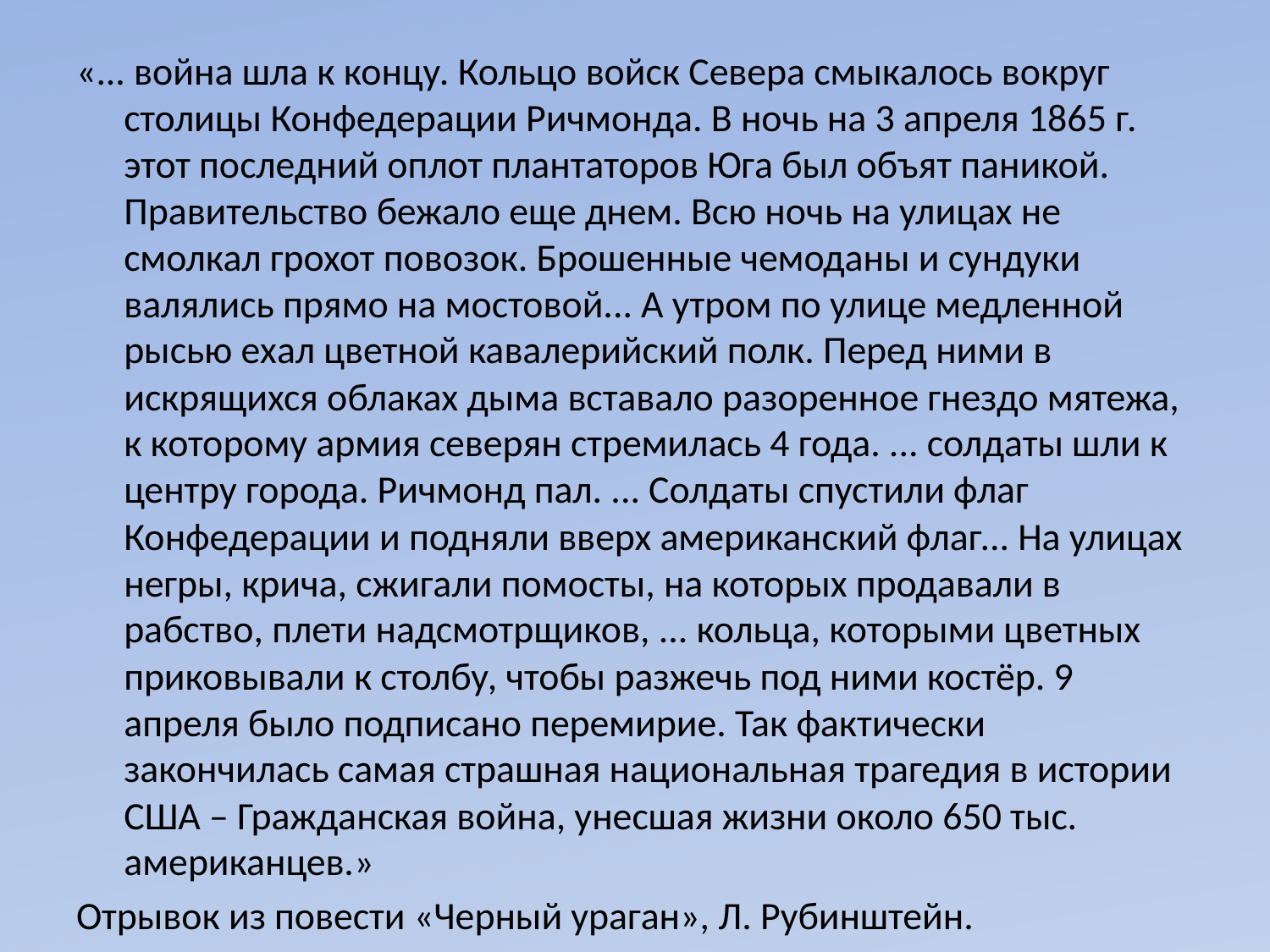

#
«... война шла к концу. Кольцо войск Севера смыкалось вокруг столицы Конфедерации Ричмонда. В ночь на 3 апреля 1865 г. этот последний оплот плантаторов Юга был объят паникой. Правительство бежало еще днем. Всю ночь на улицах не смолкал грохот повозок. Брошенные чемоданы и сундуки валялись прямо на мостовой... А утром по улице медленной рысью ехал цветной кавалерийский полк. Перед ними в искрящихся облаках дыма вставало разоренное гнездо мятежа, к которому армия северян стремилась 4 года. ... солдаты шли к центру города. Ричмонд пал. ... Солдаты спустили флаг Конфедерации и подняли вверх американский флаг... На улицах негры, крича, сжигали помосты, на которых продавали в рабство, плети надсмотрщиков, ... кольца, которыми цветных приковывали к столбу, чтобы разжечь под ними костёр. 9 апреля было подписано перемирие. Так фактически закончилась самая страшная национальная трагедия в истории США – Гражданская война, унесшая жизни около 650 тыс. американцев.»
Отрывок из повести «Черный ураган», Л. Рубинштейн.